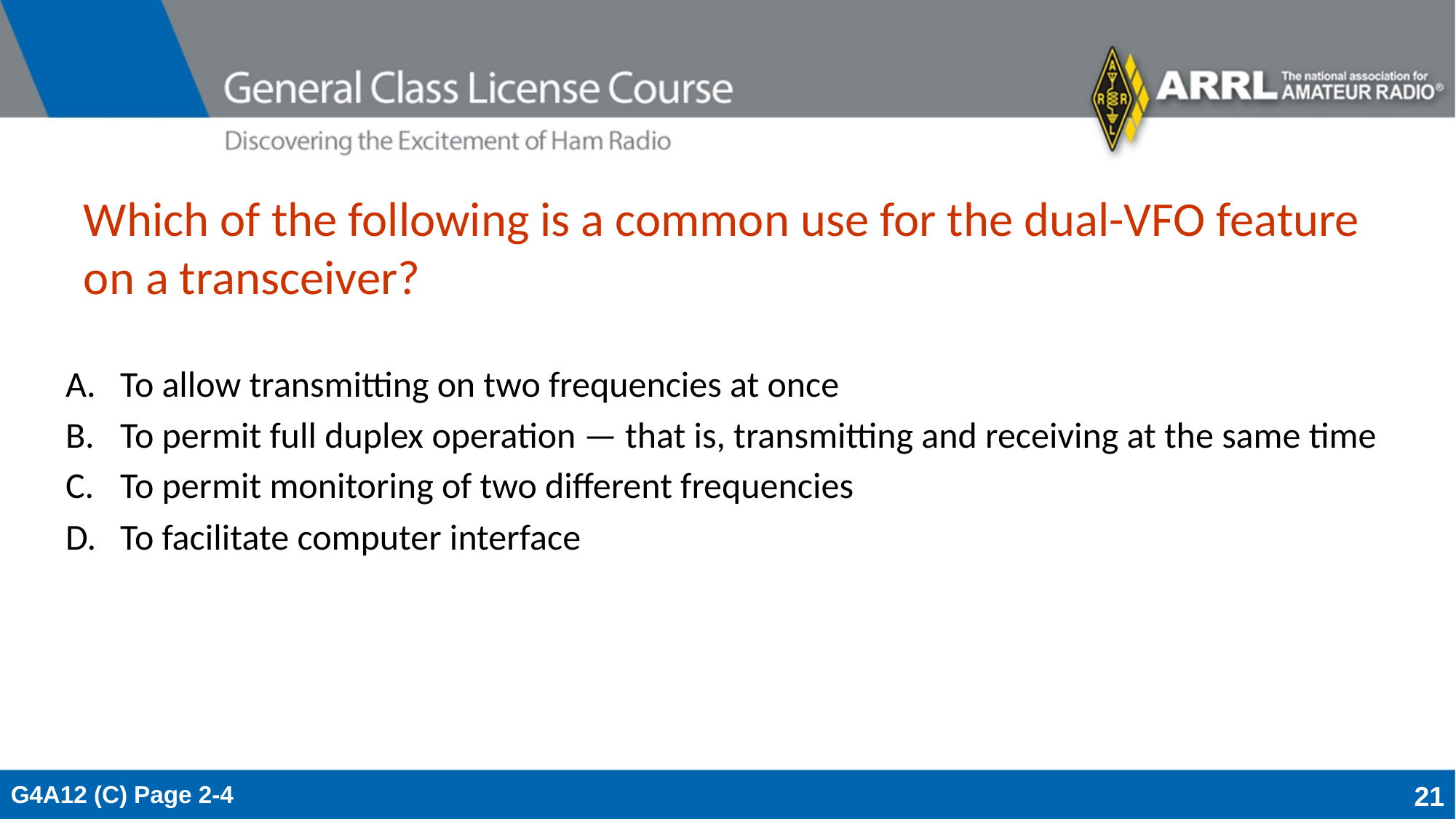

# Which of the following is a common use for the dual-VFO feature on a transceiver?
To allow transmitting on two frequencies at once
To permit full duplex operation — that is, transmitting and receiving at the same time
To permit monitoring of two different frequencies
To facilitate computer interface
G4A12 (C) Page 2-4
21